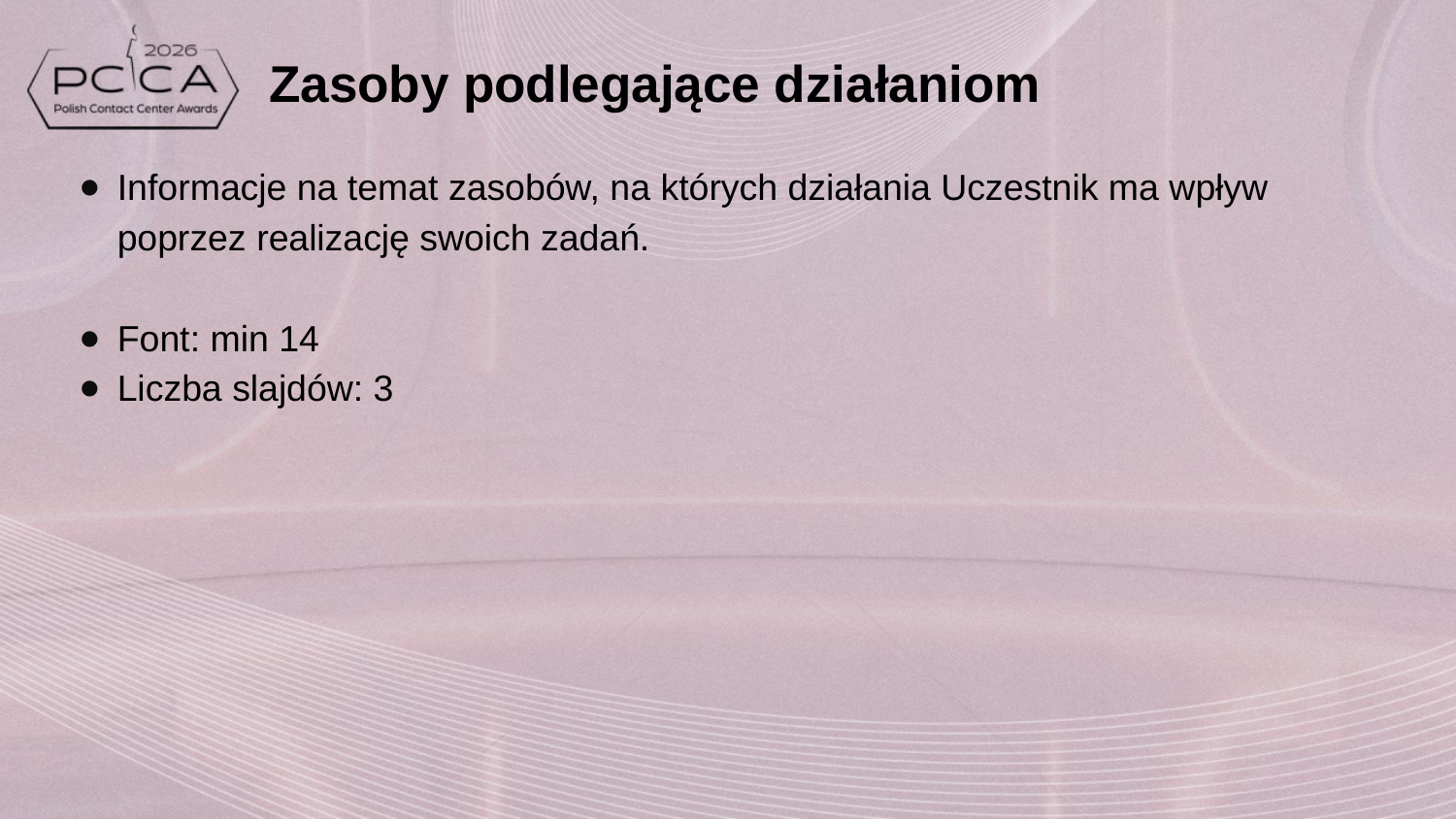

# Zasoby podlegające działaniom
Informacje na temat zasobów, na których działania Uczestnik ma wpływ poprzez realizację swoich zadań.

Font: min 14
Liczba slajdów: 3